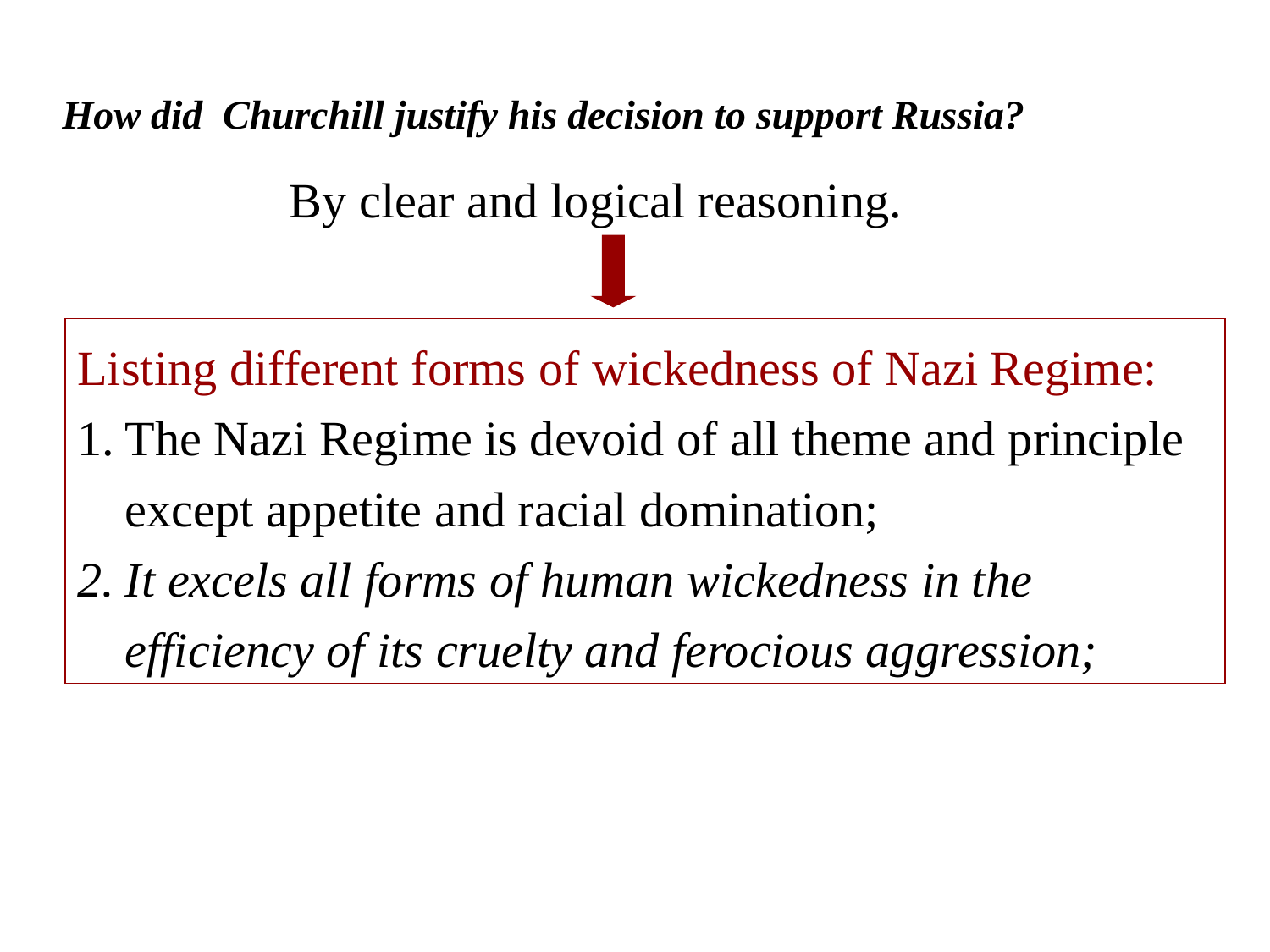

# How did  Churchill justify his decision to support Russia?
By clear and logical reasoning.

Listing different forms of wickedness of Nazi Regime:
The Nazi Regime is devoid of all theme and principle except appetite and racial domination;
It excels all forms of human wickedness in the efficiency of its cruelty and ferocious aggression;